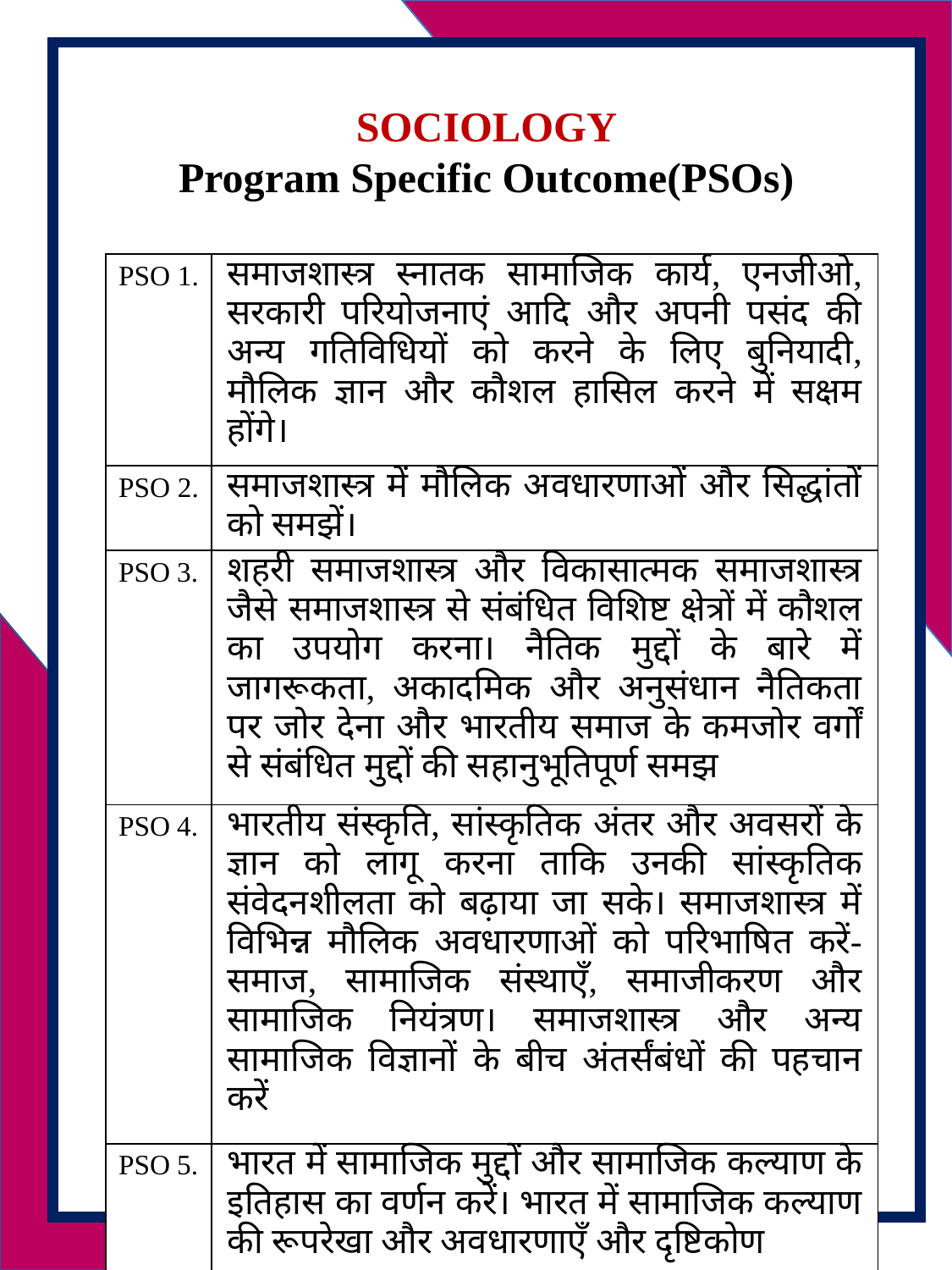

SOCIOLOGY
Program Specific Outcome(PSOs)

| PSO 1. | समाजशास्त्र स्नातक सामाजिक कार्य, एनजीओ, सरकारी परियोजनाएं आदि और अपनी पसंद की अन्य गतिविधियों को करने के लिए बुनियादी, मौलिक ज्ञान और कौशल हासिल करने में सक्षम होंगे। |
| --- | --- |
| PSO 2. | समाजशास्त्र में मौलिक अवधारणाओं और सिद्धांतों को समझें। |
| PSO 3. | शहरी समाजशास्त्र और विकासात्मक समाजशास्त्र जैसे समाजशास्त्र से संबंधित विशिष्ट क्षेत्रों में कौशल का उपयोग करना। नैतिक मुद्दों के बारे में जागरूकता, अकादमिक और अनुसंधान नैतिकता पर जोर देना और भारतीय समाज के कमजोर वर्गों से संबंधित मुद्दों की सहानुभूतिपूर्ण समझ |
| PSO 4. | भारतीय संस्कृति, सांस्कृतिक अंतर और अवसरों के ज्ञान को लागू करना ताकि उनकी सांस्कृतिक संवेदनशीलता को बढ़ाया जा सके। समाजशास्त्र में विभिन्न मौलिक अवधारणाओं को परिभाषित करें- समाज, सामाजिक संस्थाएँ, समाजीकरण और सामाजिक नियंत्रण। समाजशास्त्र और अन्य सामाजिक विज्ञानों के बीच अंतर्संबंधों की पहचान करें |
| PSO 5. | भारत में सामाजिक मुद्दों और सामाजिक कल्याण के इतिहास का वर्णन करें। भारत में सामाजिक कल्याण की रूपरेखा और अवधारणाएँ और दृष्टिकोण |